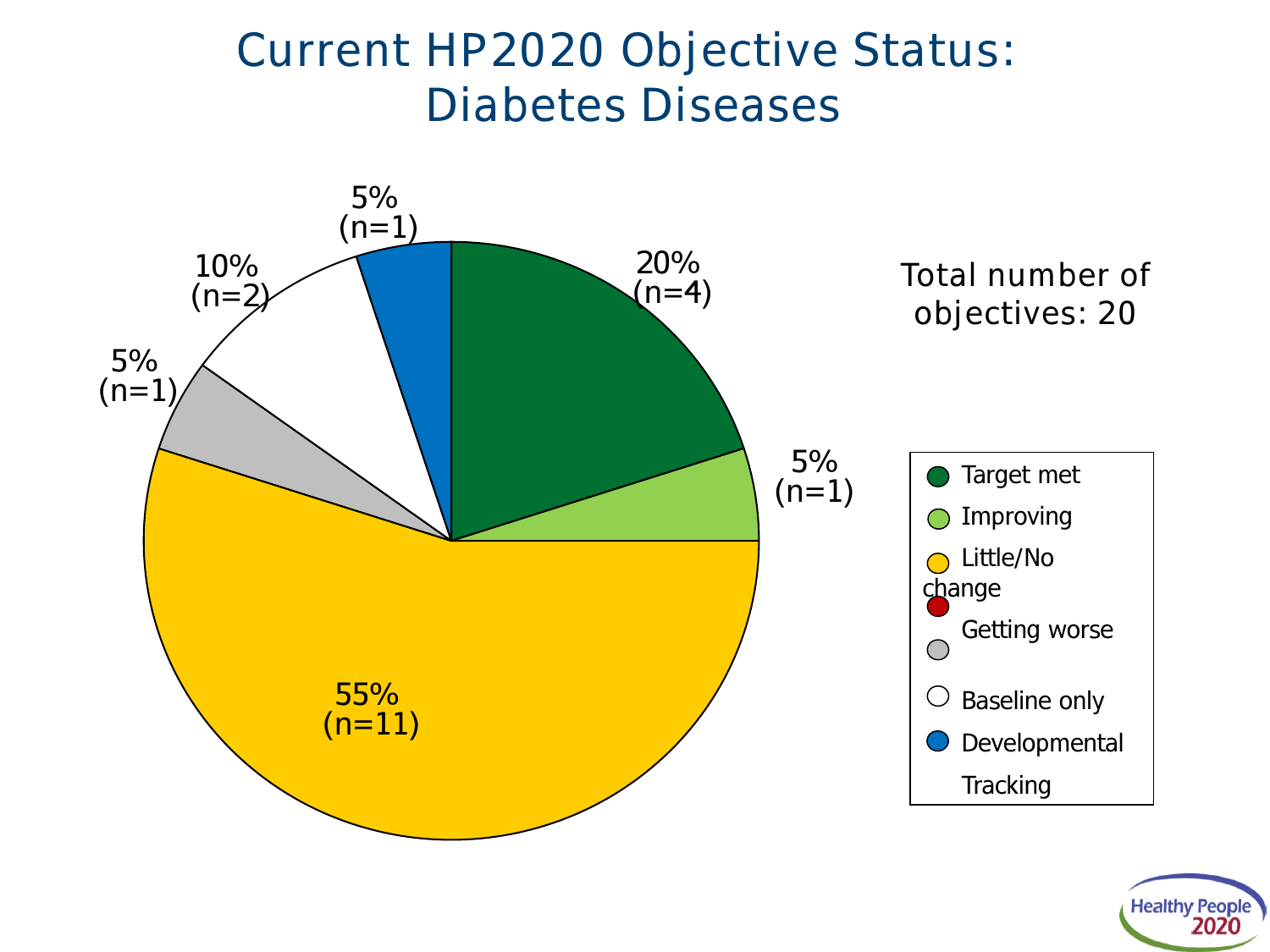

# Current HP2020 Objective Status: Diabetes Diseases

### Chart

| Category | Objective status |
|---|---|
| Target met | 4.0 |
| Improving | 1.0 |
| No change | 11.0 |
| Getting worse | 0.0 |
| Baseline only | 1.0 |
| Developmental | 2.0 |
| Tracking | 1.0 |
Total number of objectives: 20
     Target met
     Improving
     Little/No change
     Getting worse
     Baseline only
     Developmental
     Tracking